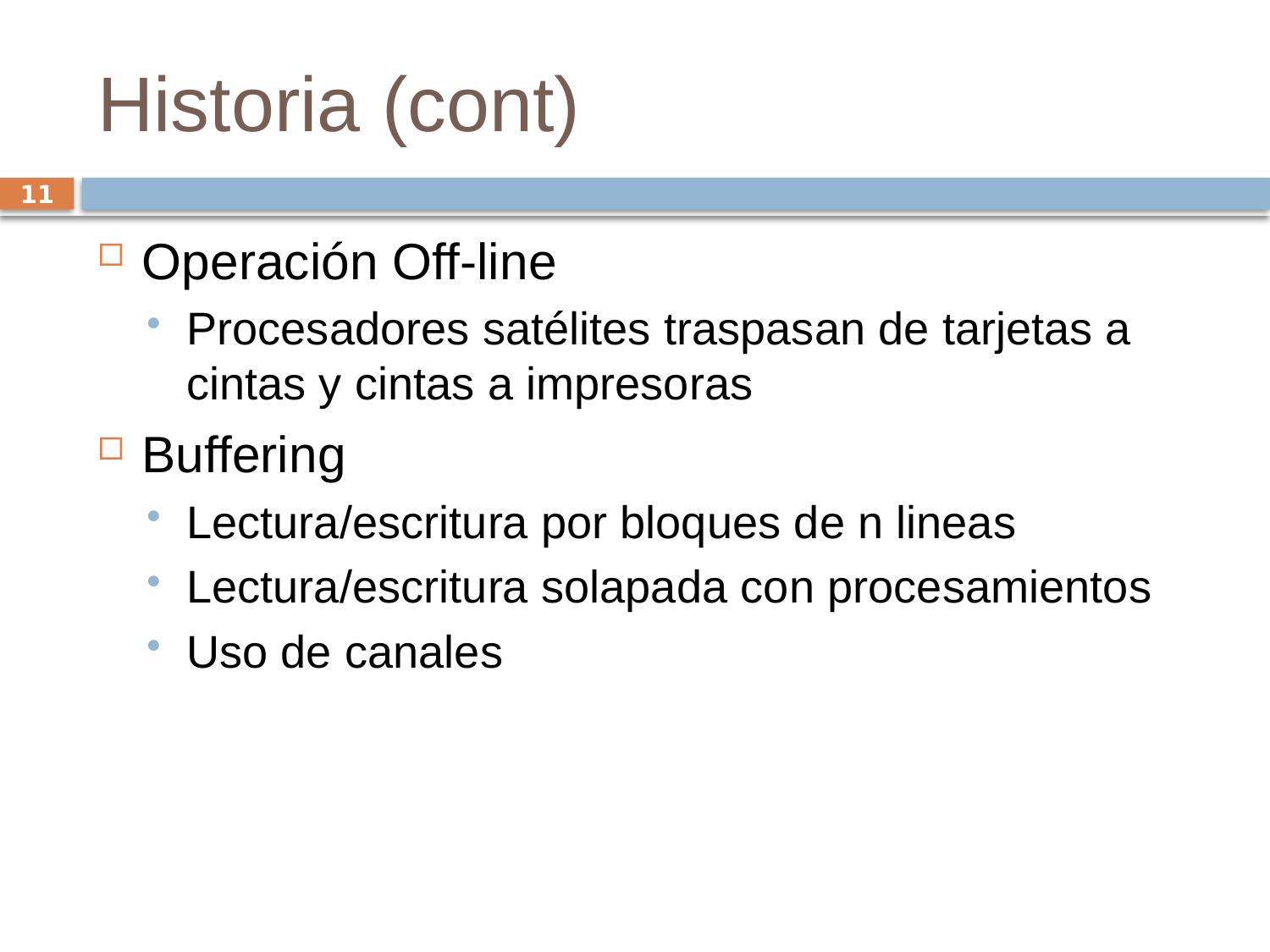

# Historia (cont)
11
Operación Off-line
Procesadores satélites traspasan de tarjetas a cintas y cintas a impresoras
Buffering
Lectura/escritura por bloques de n lineas
Lectura/escritura solapada con procesamientos
Uso de canales